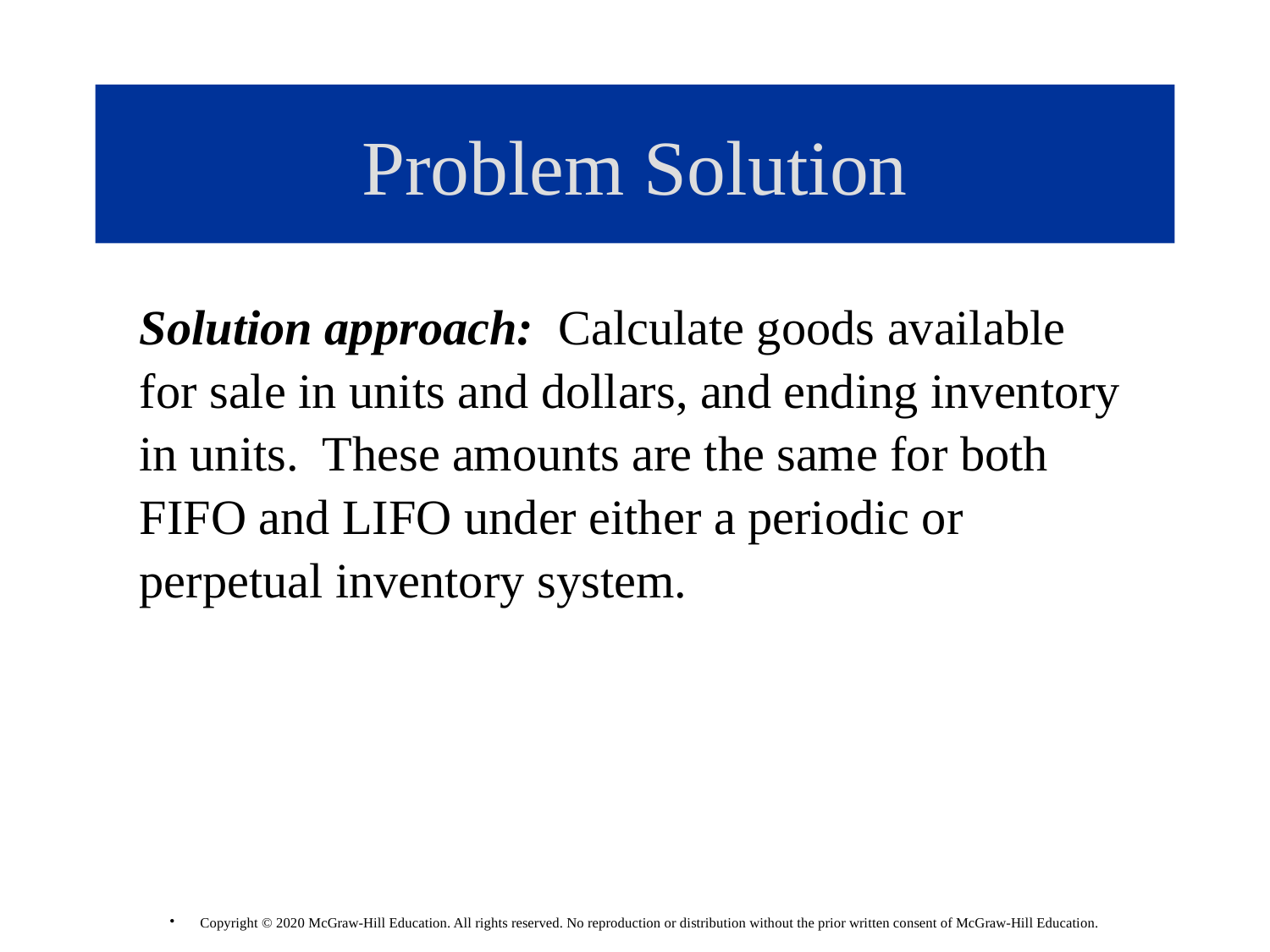

# Problem Solution
Solution approach:  Calculate goods available
for sale in units and dollars, and ending inventory
in units.  These amounts are the same for both
FIFO and LIFO under either a periodic or
perpetual inventory system.